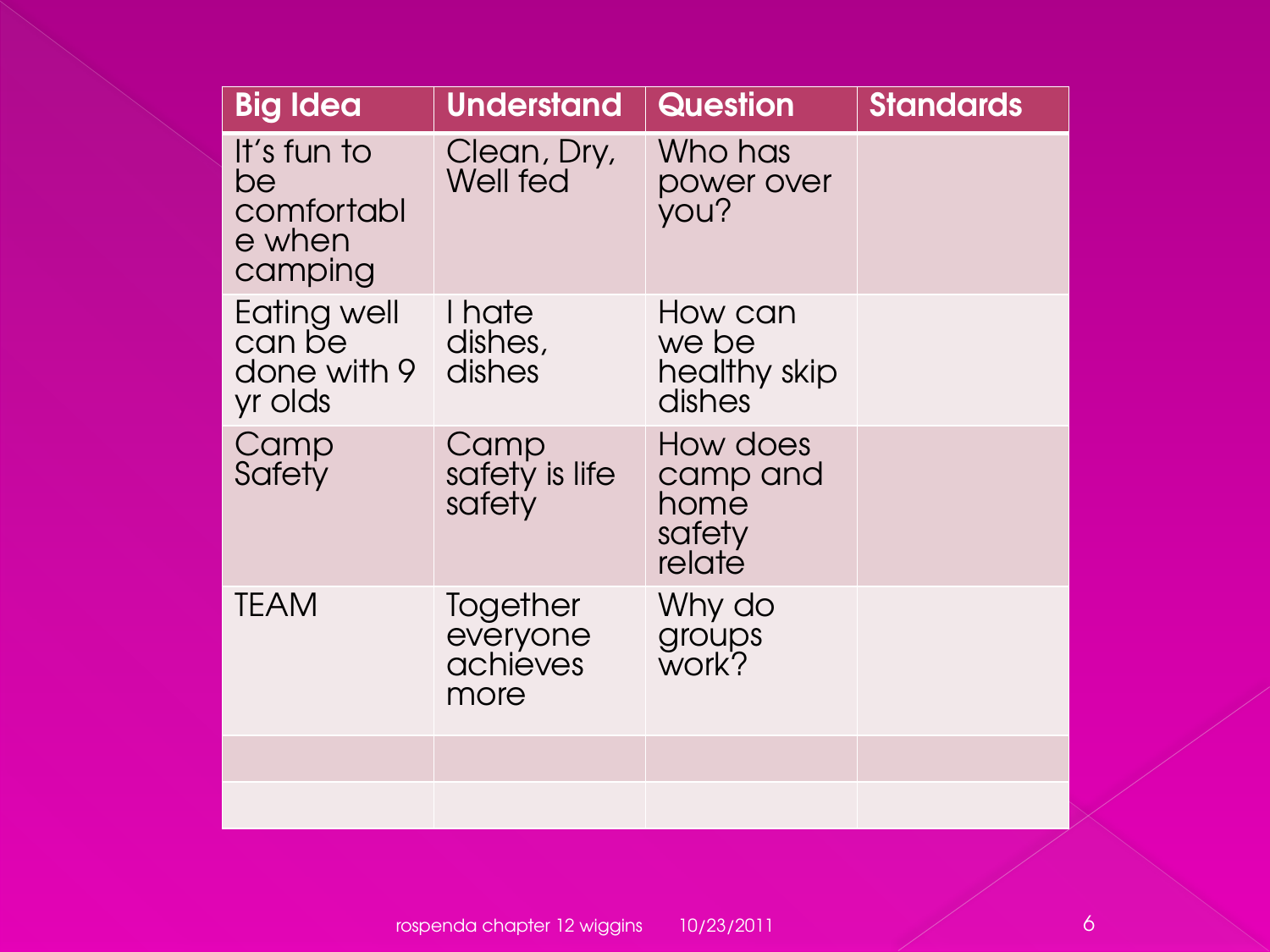

| Big Idea | Understand | Question | Standards |
| --- | --- | --- | --- |
| It’s fun to be comfortable when camping | Clean, Dry, Well fed | Who has power over you? |  |
| Eating well can be done with 9 yr olds | I hate dishes, dishes | How can we be healthy skip dishes |  |
| Camp Safety | Camp safety is life safety | How does camp and home safety relate |  |
| TEAM | Together everyone achieves more | Why do groups work? |  |
|  |  |  |  |
|  |  |  |  |
10/23/2011
6
rospenda chapter 12 wiggins